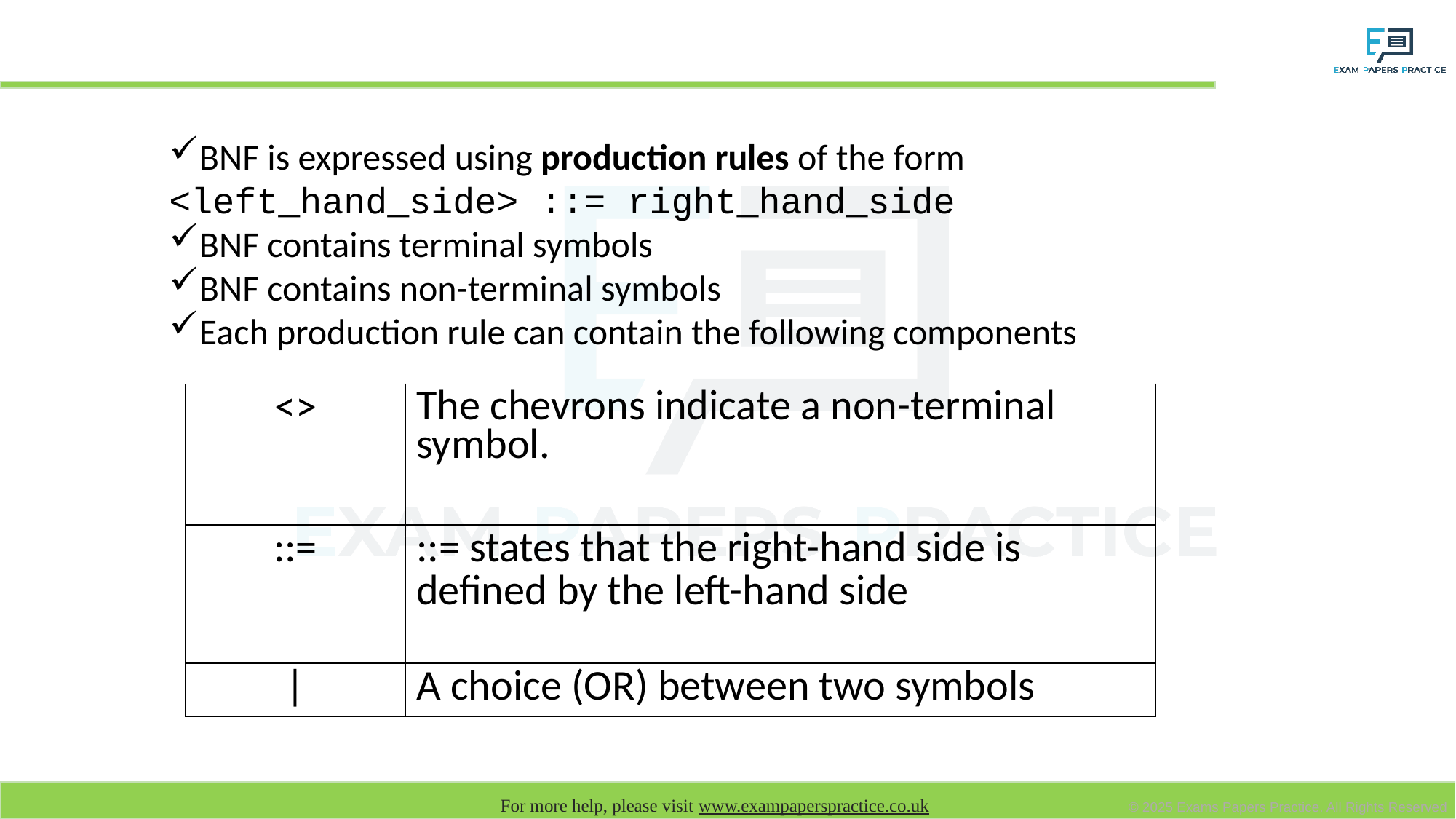

# Backus Naur Form Syntax
BNF is expressed using production rules of the form
<left_hand_side> ::= right_hand_side
BNF contains terminal symbols
BNF contains non-terminal symbols
Each production rule can contain the following components
| <> | The chevrons indicate a non-terminal symbol. |
| --- | --- |
| ::= | ::= states that the right-hand side is defined by the left-hand side |
| | | A choice (OR) between two symbols |